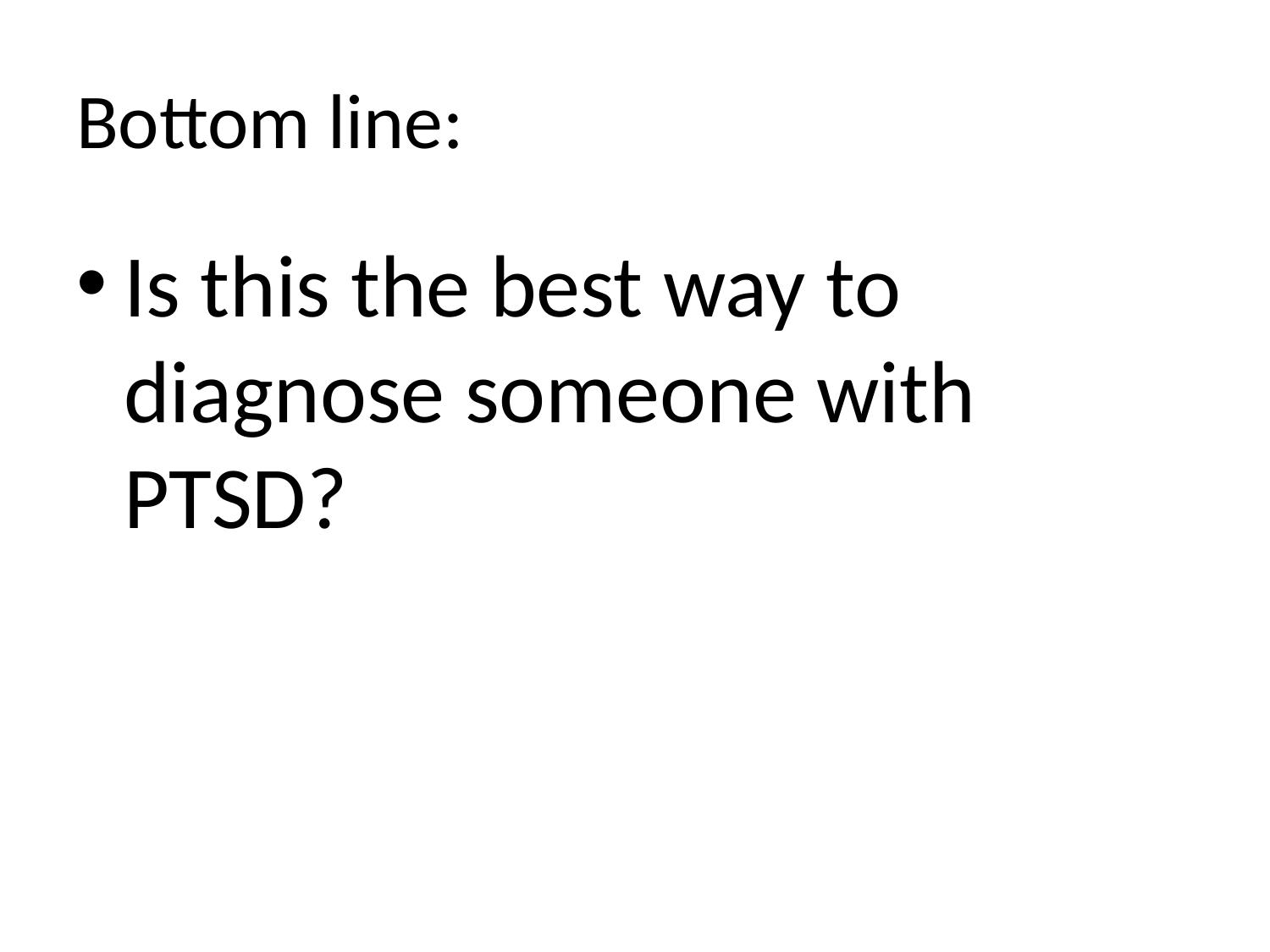

# Bottom line:
Is this the best way to diagnose someone with PTSD?